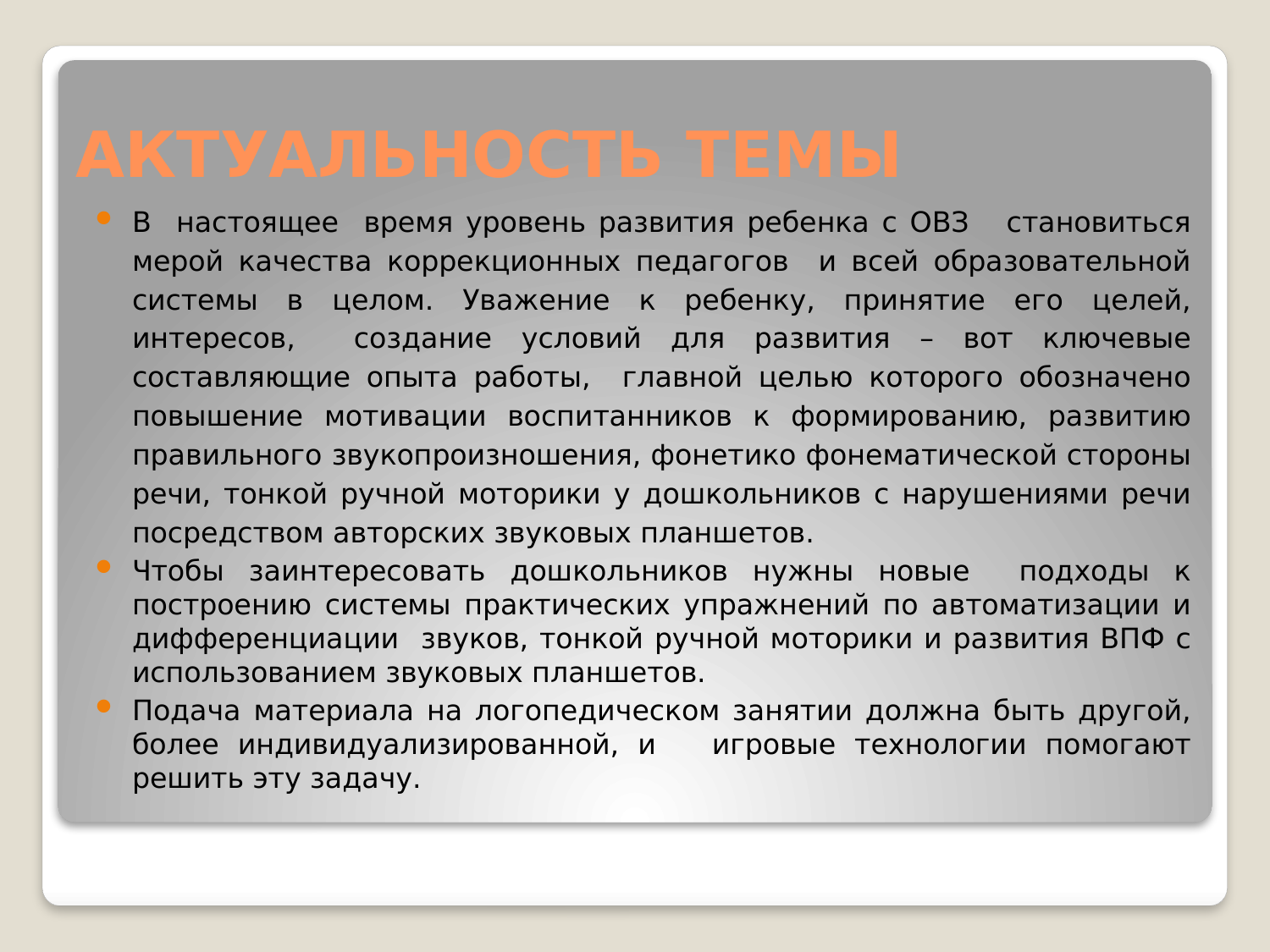

# АКТУАЛЬНОСТЬ ТЕМЫ
В  настоящее  время уровень развития ребенка с ОВЗ   становиться мерой качества коррекционных педагогов  и всей образовательной системы в целом. Уважение к ребенку, принятие его целей, интересов,  создание условий для развития – вот ключевые составляющие опыта работы,  главной целью которого обозначено повышение мотивации воспитанников к формированию, развитию правильного звукопроизношения, фонетико фонематической стороны речи, тонкой ручной моторики у дошкольников с нарушениями речи посредством авторских звуковых планшетов.
Чтобы заинтересовать дошкольников нужны новые  подходы к построению системы практических упражнений по автоматизации и дифференциации  звуков, тонкой ручной моторики и развития ВПФ с использованием звуковых планшетов.
Подача материала на логопедическом занятии должна быть другой, более индивидуализированной, и   игровые технологии помогают решить эту задачу.